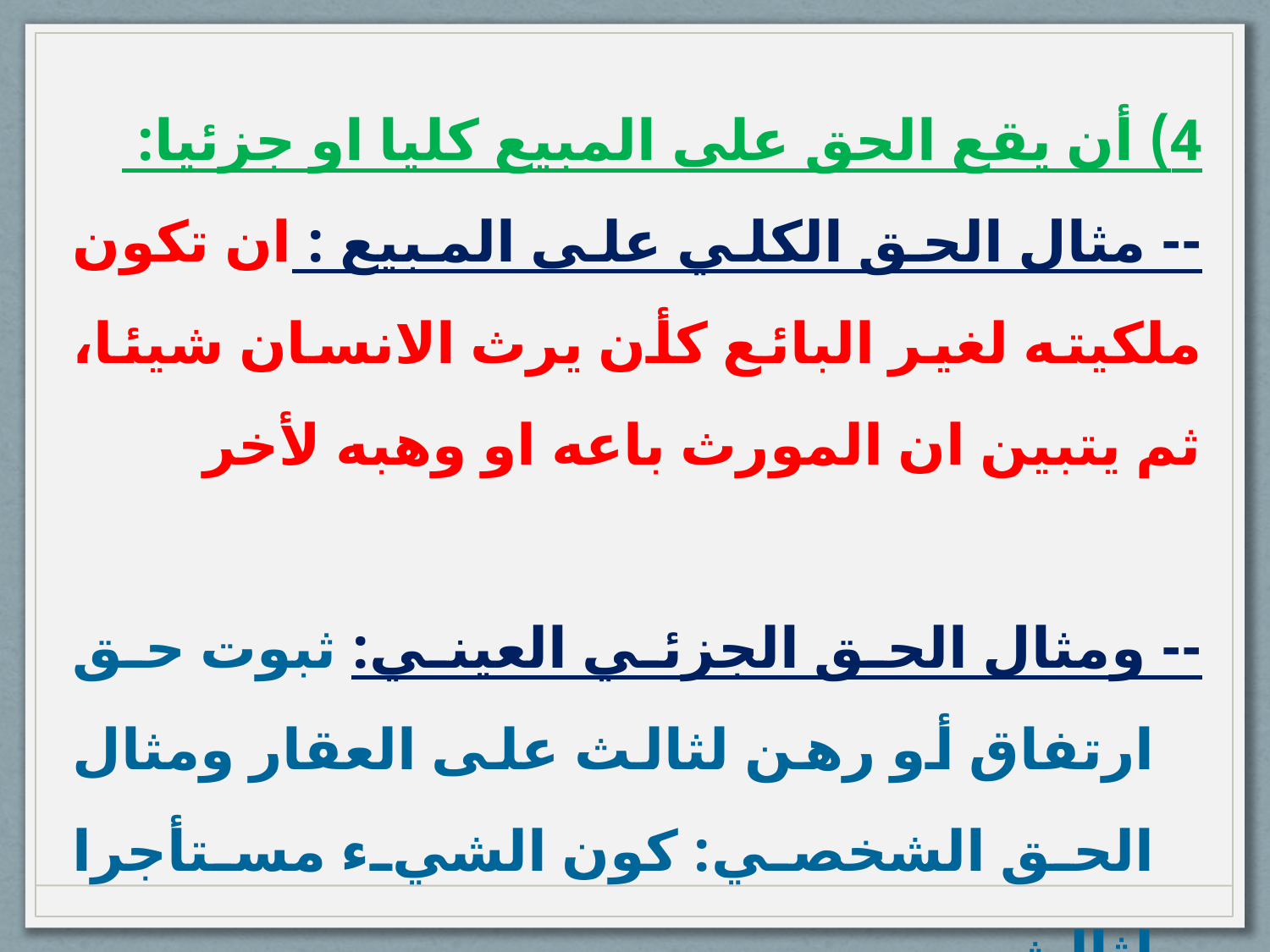

4) أن يقع الحق على المبيع كليا او جزئيا:
-- مثال الحق الكلي على المبيع : ان تكون ملكيته لغير البائع كأن يرث الانسان شيئا، ثم يتبين ان المورث باعه او وهبه لأخر

-- ومثال الحق الجزئي العيني: ثبوت حق ارتفاق أو رهن لثالث على العقار ومثال الحق الشخصي: كون الشيء مستأجرا لثالث.